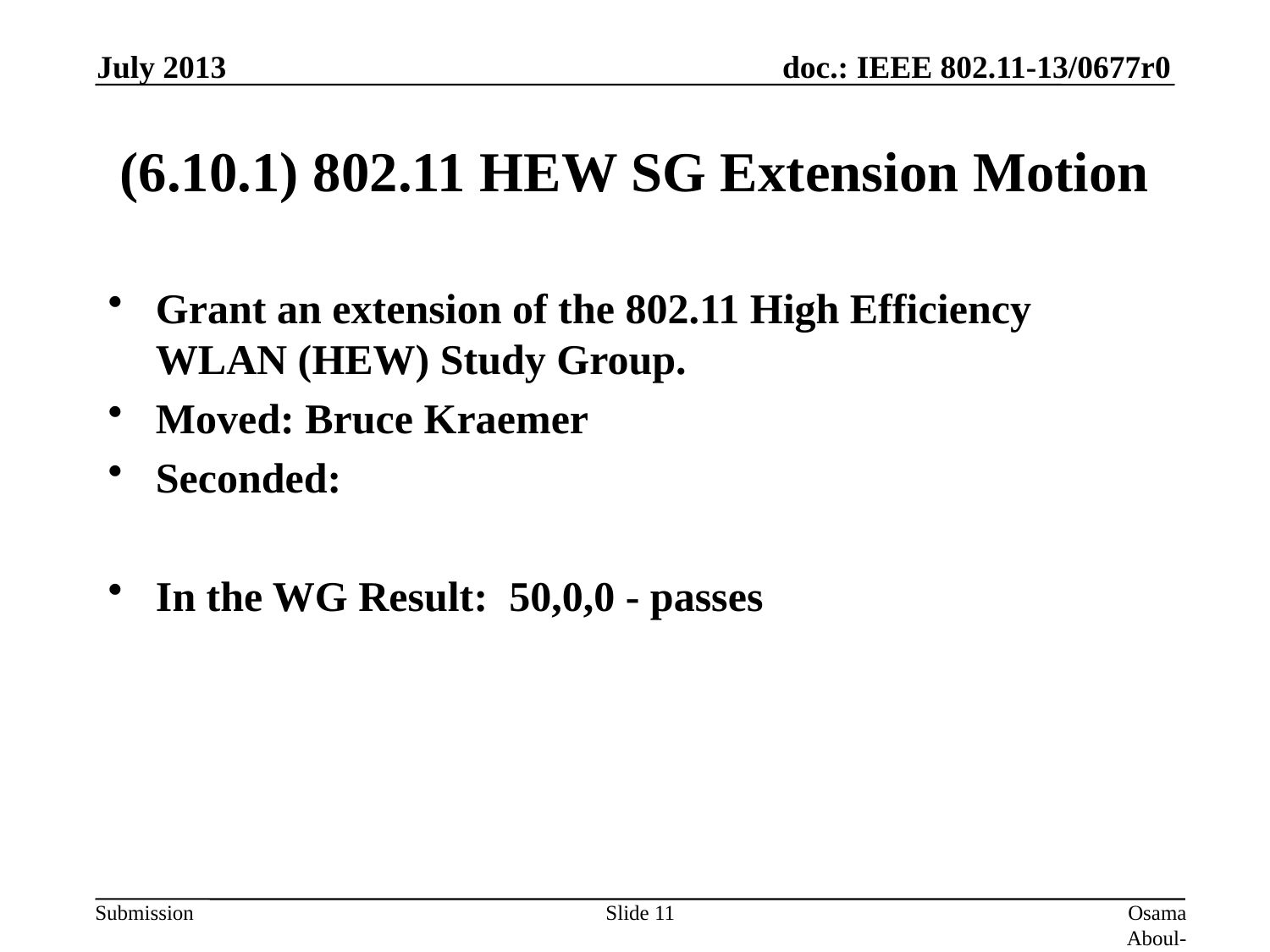

July 2013
# (6.10.1) 802.11 HEW SG Extension Motion
Grant an extension of the 802.11 High Efficiency WLAN (HEW) Study Group.
Moved: Bruce Kraemer
Seconded:

In the WG Result:  50,0,0 - passes

Slide 11
Osama Aboul-Magd (Huawei Technologies)